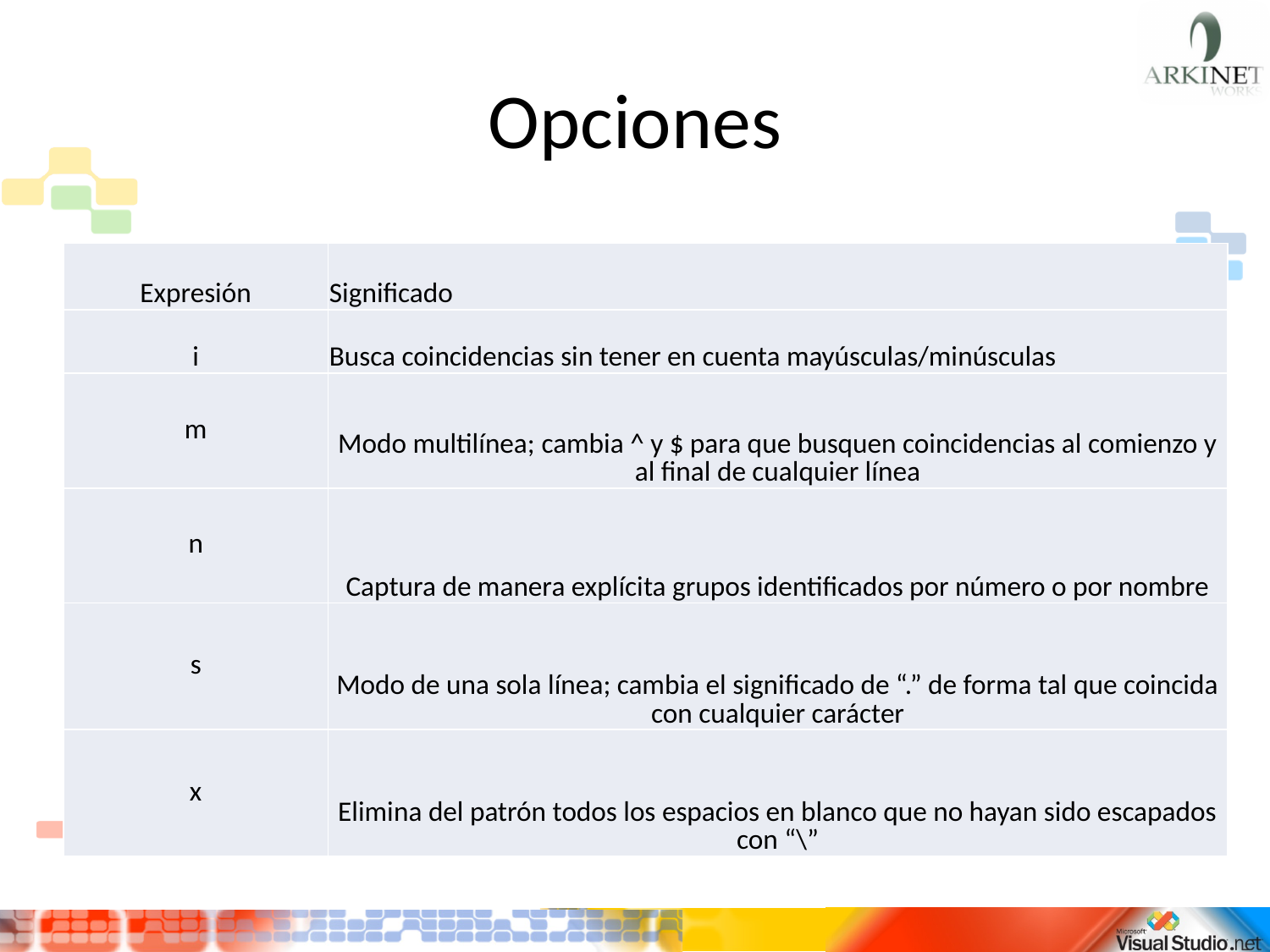

# Opciones
| Expresión | Significado |
| --- | --- |
| i | Busca coincidencias sin tener en cuenta mayúsculas/minúsculas |
| m | Modo multilínea; cambia ^ y $ para que busquen coincidencias al comienzo y al final de cualquier línea |
| n | Captura de manera explícita grupos identificados por número o por nombre |
| s | Modo de una sola línea; cambia el significado de “.” de forma tal que coincida con cualquier carácter |
| x | Elimina del patrón todos los espacios en blanco que no hayan sido escapados con “\” |